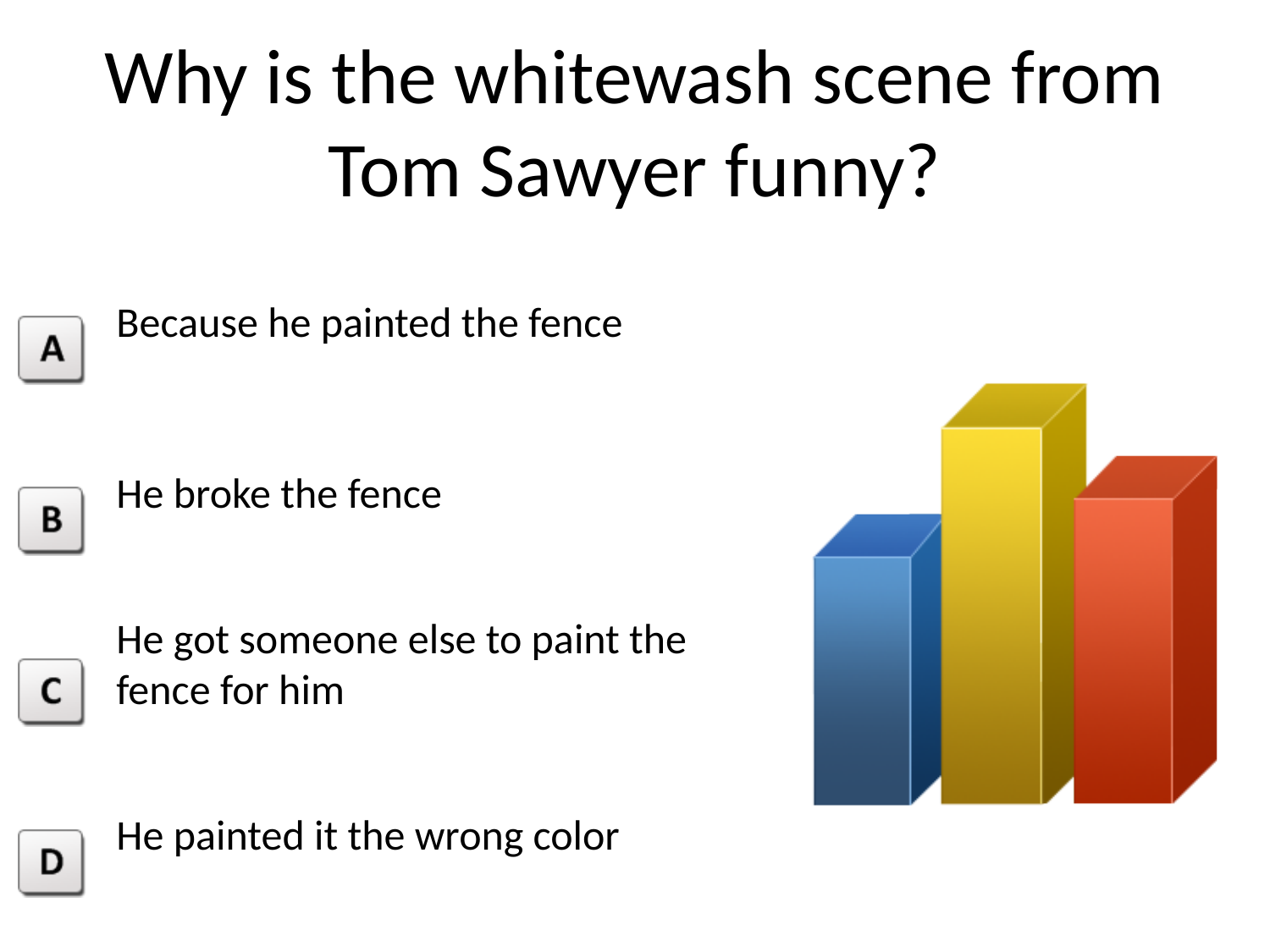

Why is the whitewash scene from Tom Sawyer funny?
Because he painted the fence

He broke the fence

He got someone else to paint the fence for him

He painted it the wrong color